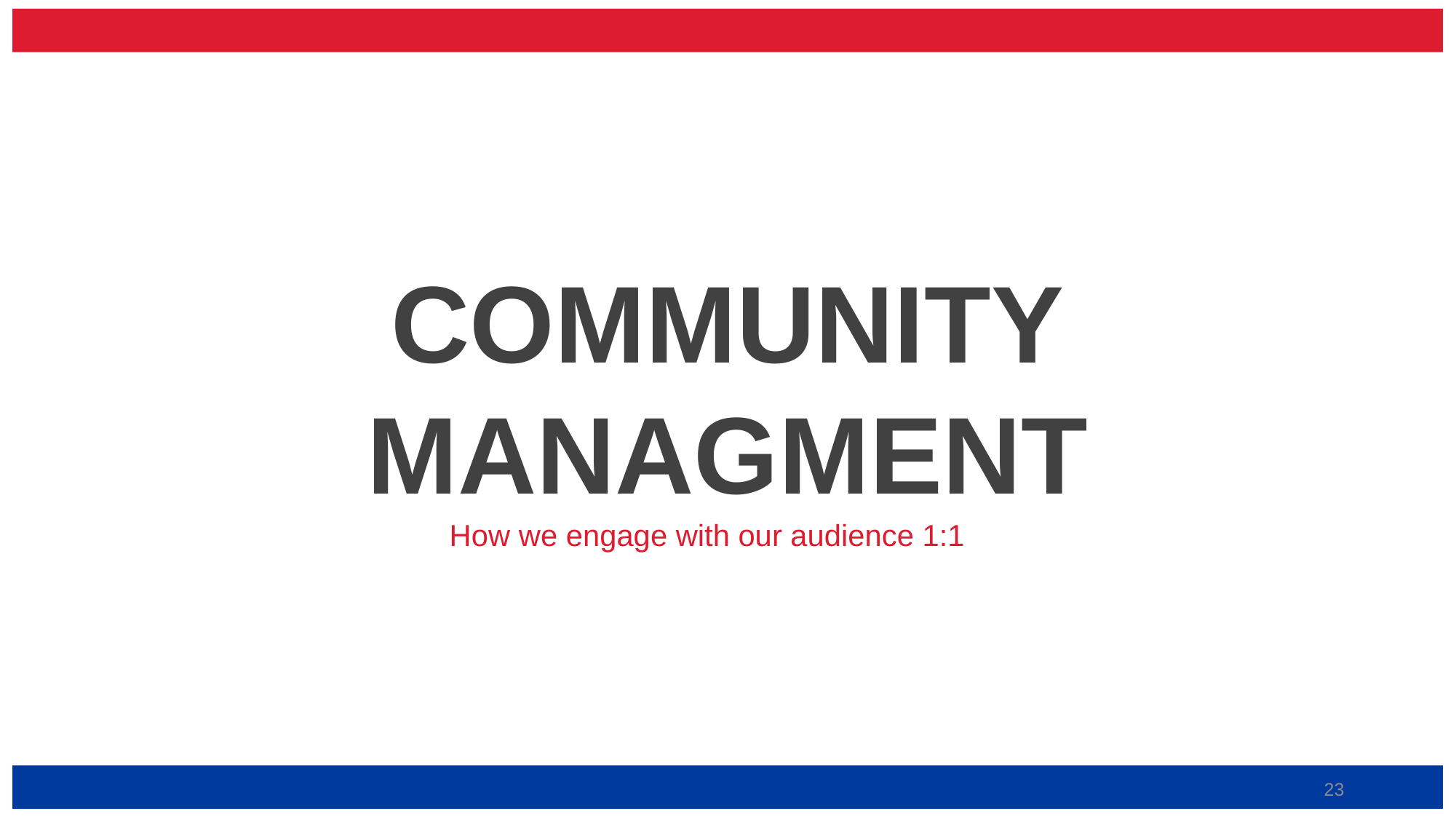

COMMUNITY
MANAGMENT
How we engage with our audience 1:1
23